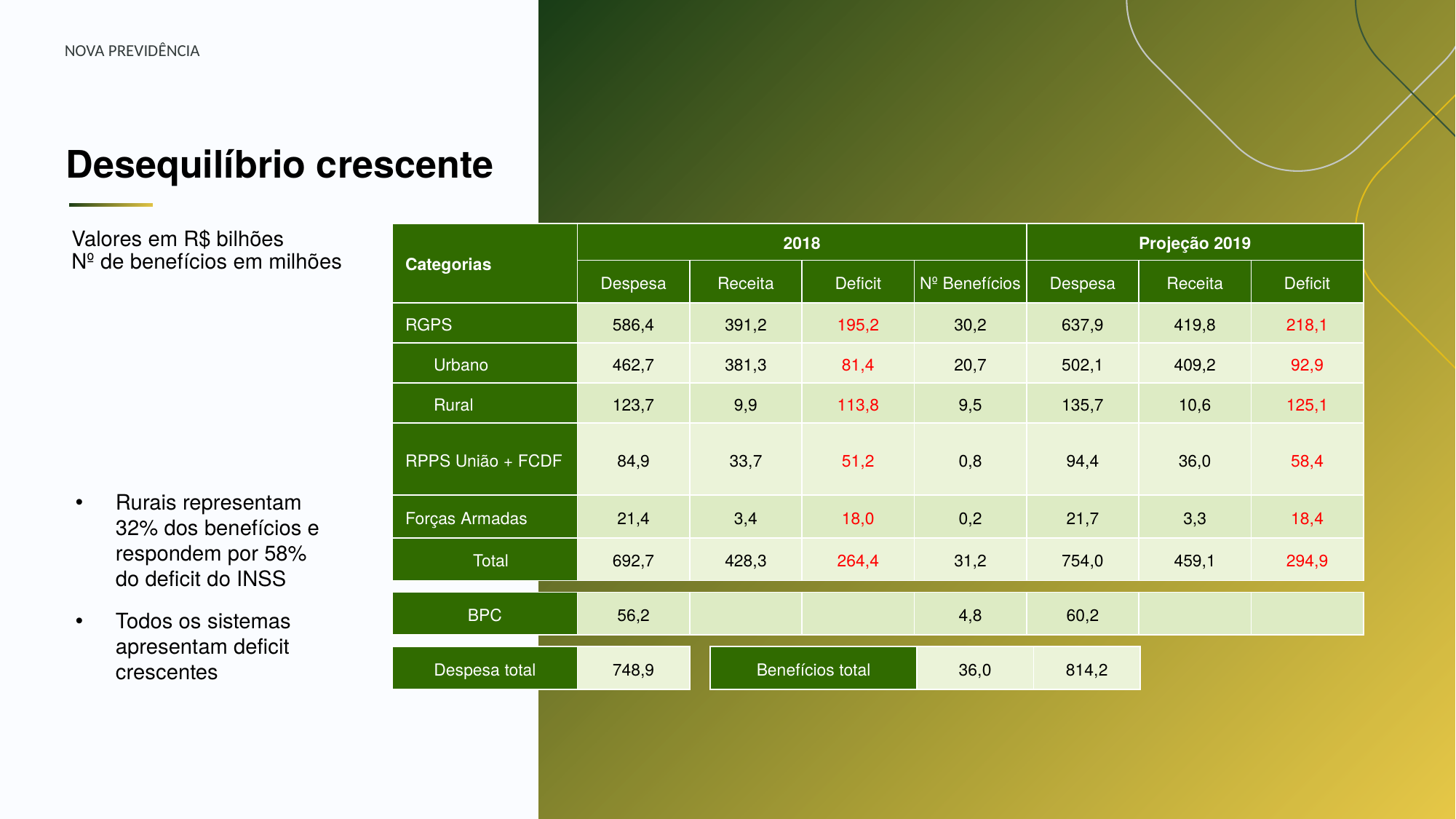

NOVA PREVIDÊNCIA

Desequilíbrio crescente

Valores em R$ bilhões
Nº de benefícios em milhões
| Categorias | 2018 |  |  |  | Projeção 2019 |  |  |
| --- | --- | --- | --- | --- | --- | --- | --- |
|  | Despesa | Receita | Deficit | Nº Benefícios | Despesa | Receita | Deficit |
| RGPS | 586,4 | 391,2 | 195,2 | 30,2 | 637,9 | 419,8 | 218,1 |
| Urbano | 462,7 | 381,3 | 81,4 | 20,7 | 502,1 | 409,2 | 92,9 |
| Rural | 123,7 | 9,9 | 113,8 | 9,5 | 135,7 | 10,6 | 125,1 |
| RPPS União + FCDF | 84,9 | 33,7 | 51,2 | 0,8 | 94,4 | 36,0 | 58,4 |
| Forças Armadas | 21,4 | 3,4 | 18,0 | 0,2 | 21,7 | 3,3 | 18,4 |
| Total | 692,7 | 428,3 | 264,4 | 31,2 | 754,0 | 459,1 | 294,9 |
Rurais representam 32% dos benefícios e respondem por 58% do deficit do INSS
Todos os sistemas apresentam deficit crescentes
| BPC | 56,2 |  |  | 4,8 | 60,2 |  |  |
| --- | --- | --- | --- | --- | --- | --- | --- |
| Despesa total | 748,9 |
| --- | --- |
| Benefícios total | 36,0 | 814,2 |
| --- | --- | --- |